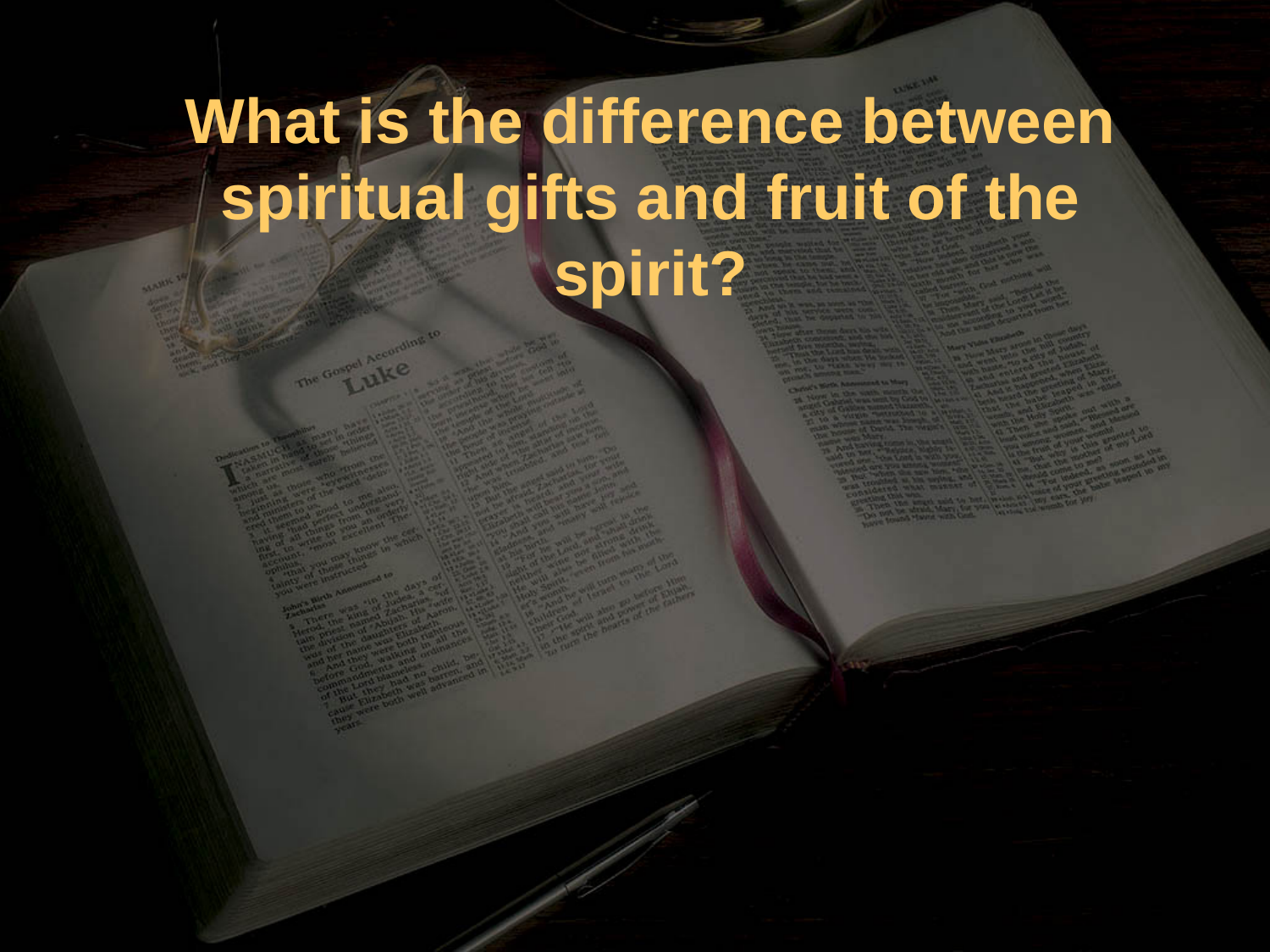

What is the difference between spiritual gifts and fruit of the spirit?